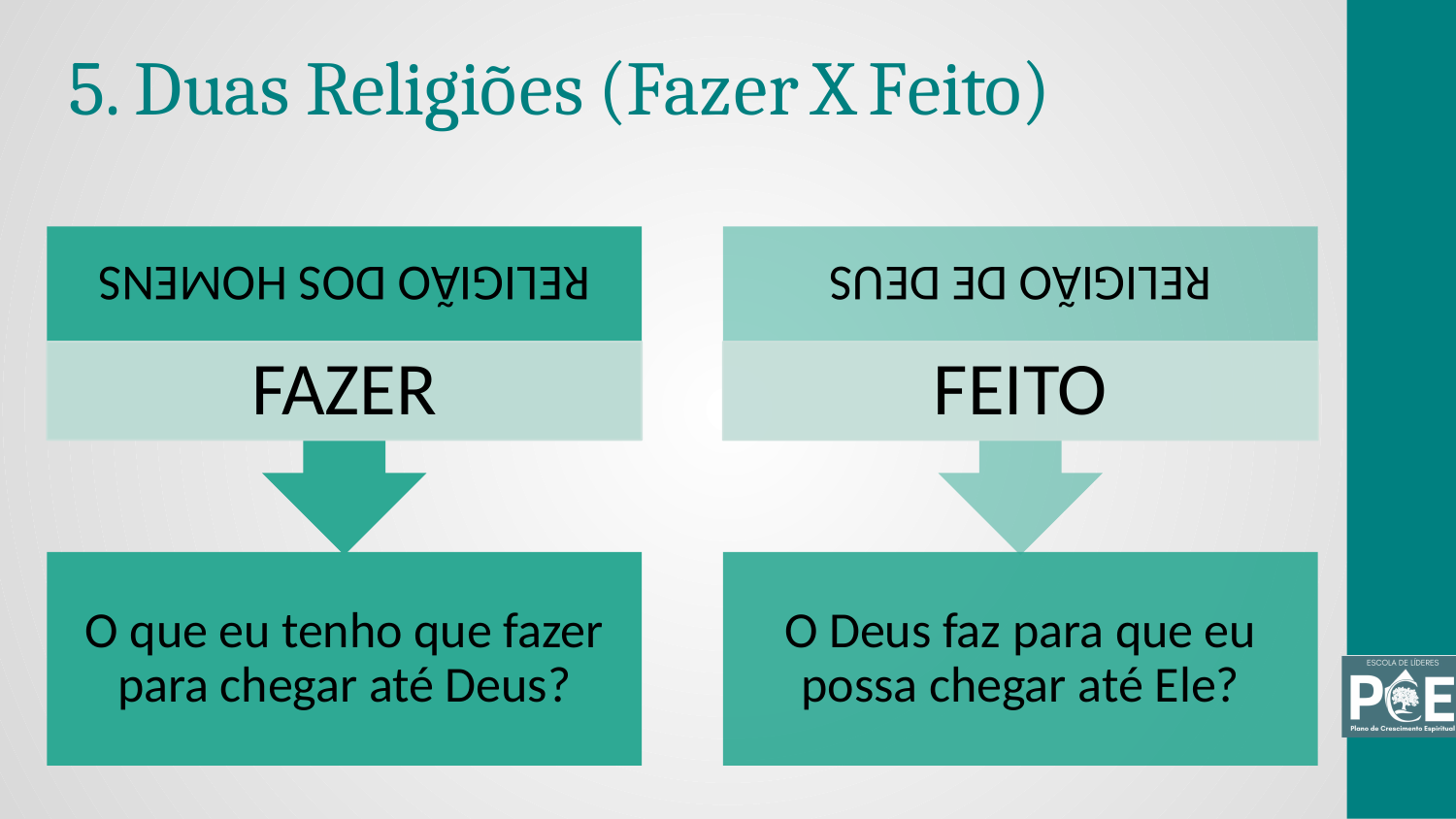

# 5. Duas Religiões (Fazer X Feito)

RELIGIÃO DOS HOMENS

FAZER

O que eu tenho que fazer para chegar até Deus?

RELIGIÃO DE DEUS

FEITO

O Deus faz para que eu possa chegar até Ele?